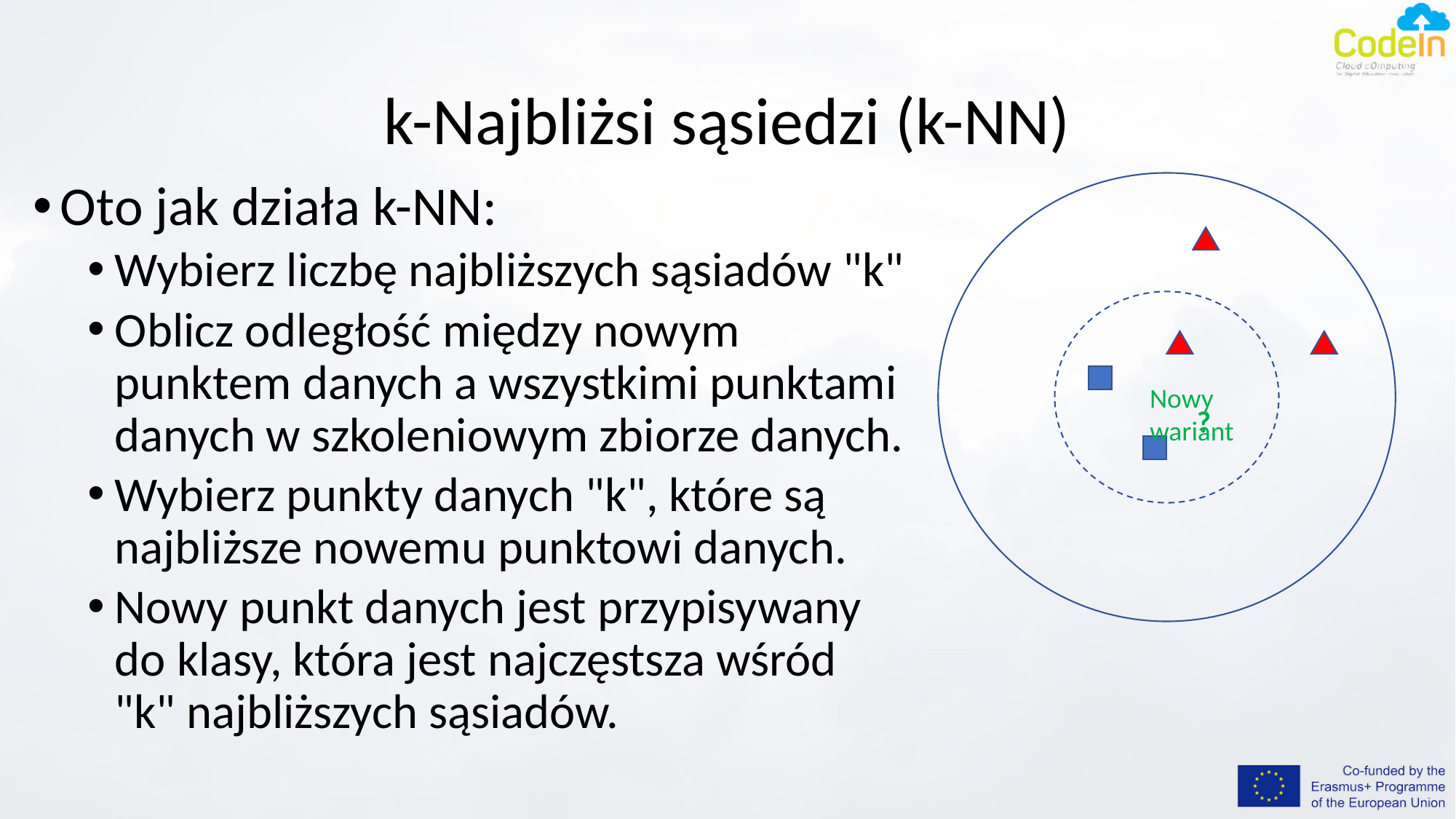

# k-Najbliżsi sąsiedzi (k-NN)
Oto jak działa k-NN:
Wybierz liczbę najbliższych sąsiadów "k"
Oblicz odległość między nowym punktem danych a wszystkimi punktami danych w szkoleniowym zbiorze danych.
Wybierz punkty danych "k", które są najbliższe nowemu punktowi danych.
Nowy punkt danych jest przypisywany do klasy, która jest najczęstsza wśród "k" najbliższych sąsiadów.

Nowy wariant
?